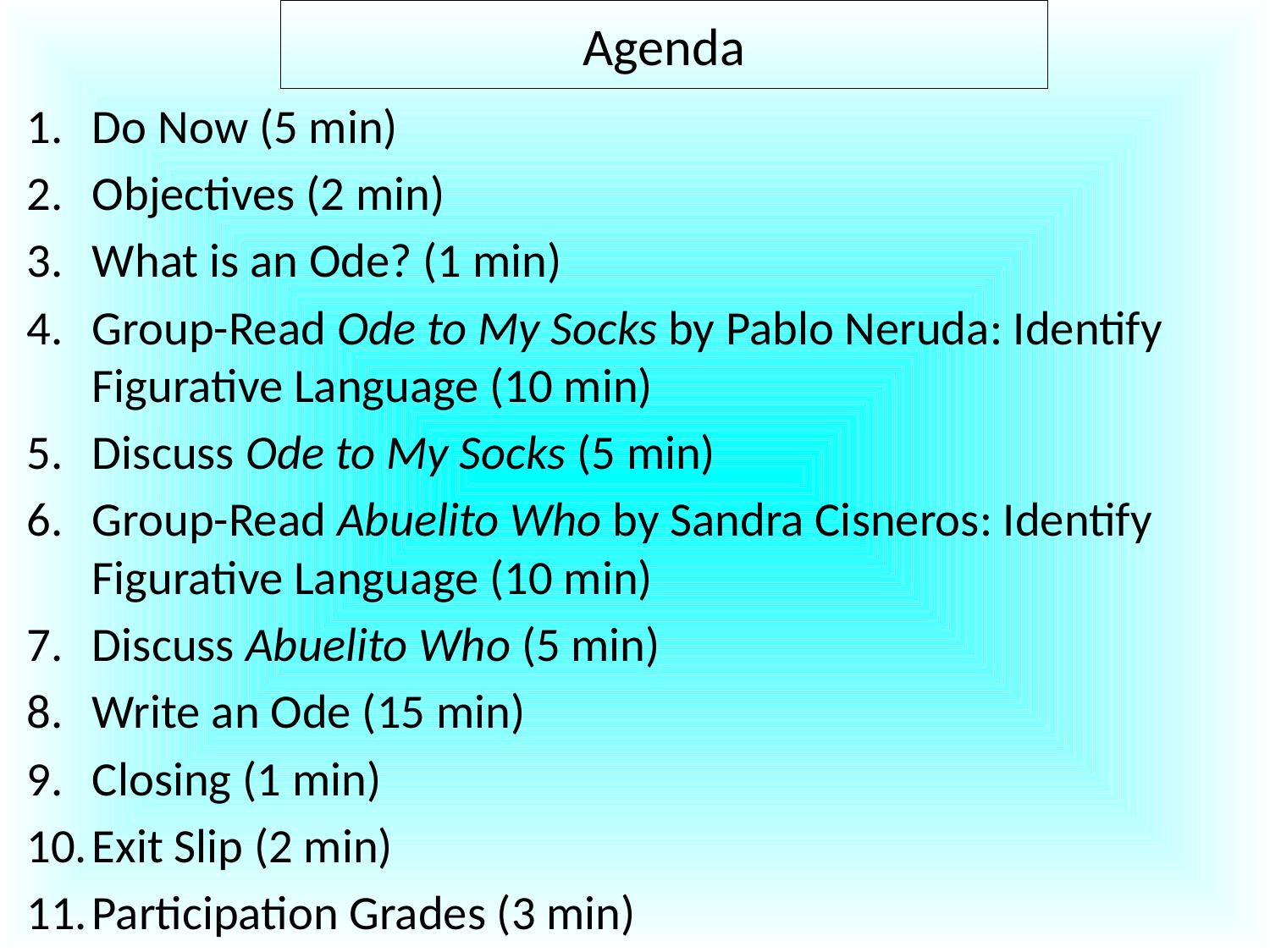

Agenda
Do Now (5 min)
Objectives (2 min)
What is an Ode? (1 min)
Group-Read Ode to My Socks by Pablo Neruda: Identify Figurative Language (10 min)
Discuss Ode to My Socks (5 min)
Group-Read Abuelito Who by Sandra Cisneros: Identify Figurative Language (10 min)
Discuss Abuelito Who (5 min)
Write an Ode (15 min)
Closing (1 min)
Exit Slip (2 min)
Participation Grades (3 min)